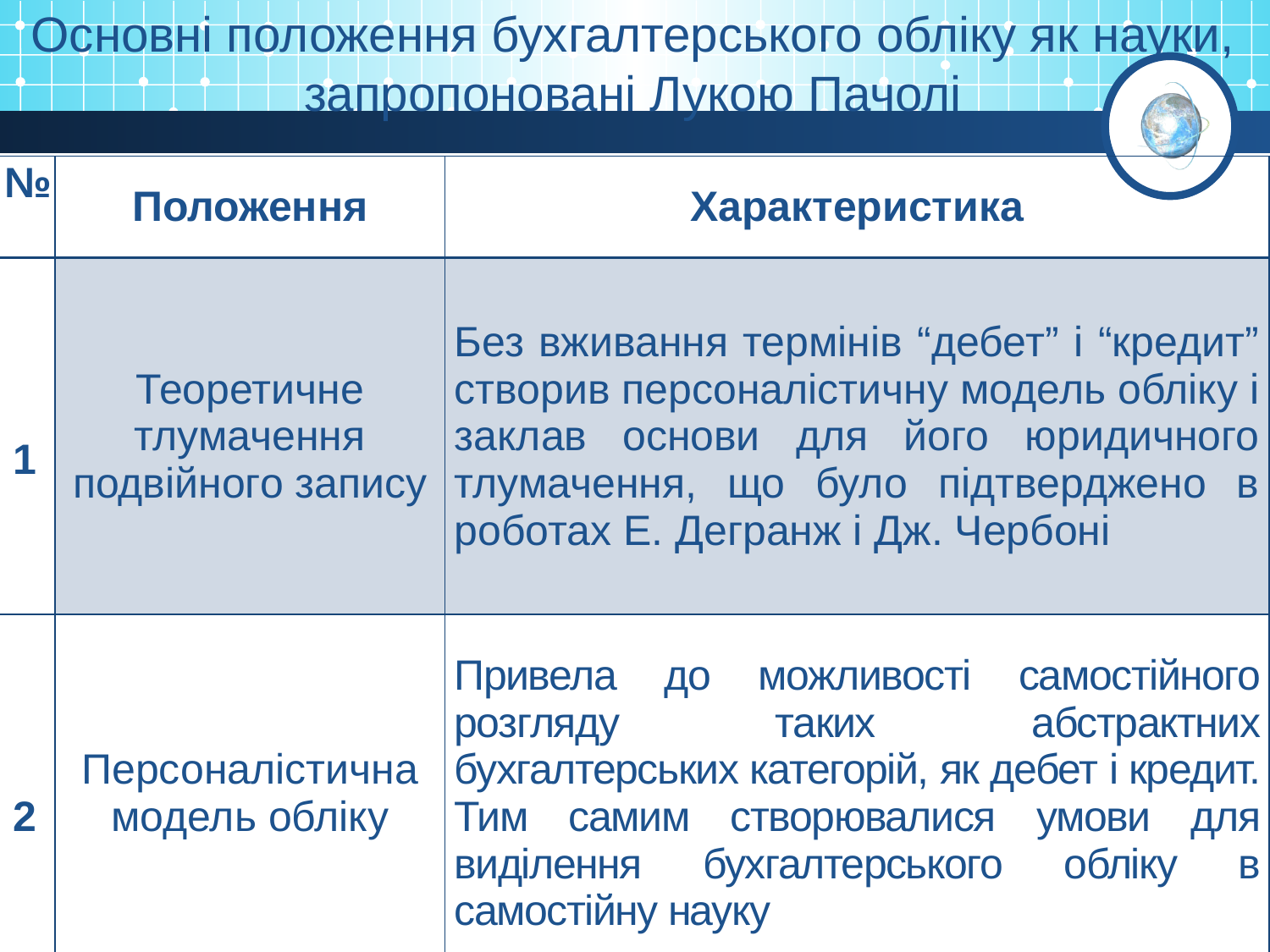

Основні положення бухгалтерського обліку як науки, запропоновані Лукою Пачолі
| № | Положення | Характеристика |
| --- | --- | --- |
| 1 | Теоретичне тлумачення подвійного запису | Без вживання термінів “дебет” і “кредит” створив персоналістичну модель обліку і заклав основи для його юридичного тлумачення, що було підтверджено в роботах Е. Дегранж і Дж. Чербоні |
| 2 | Персоналістична модель обліку | Привела до можливості самостійного розгляду таких абстрактних бухгалтерських категорій, як дебет і кредит. Тим самим створювалися умови для виділення бухгалтерського обліку в самостійну науку |